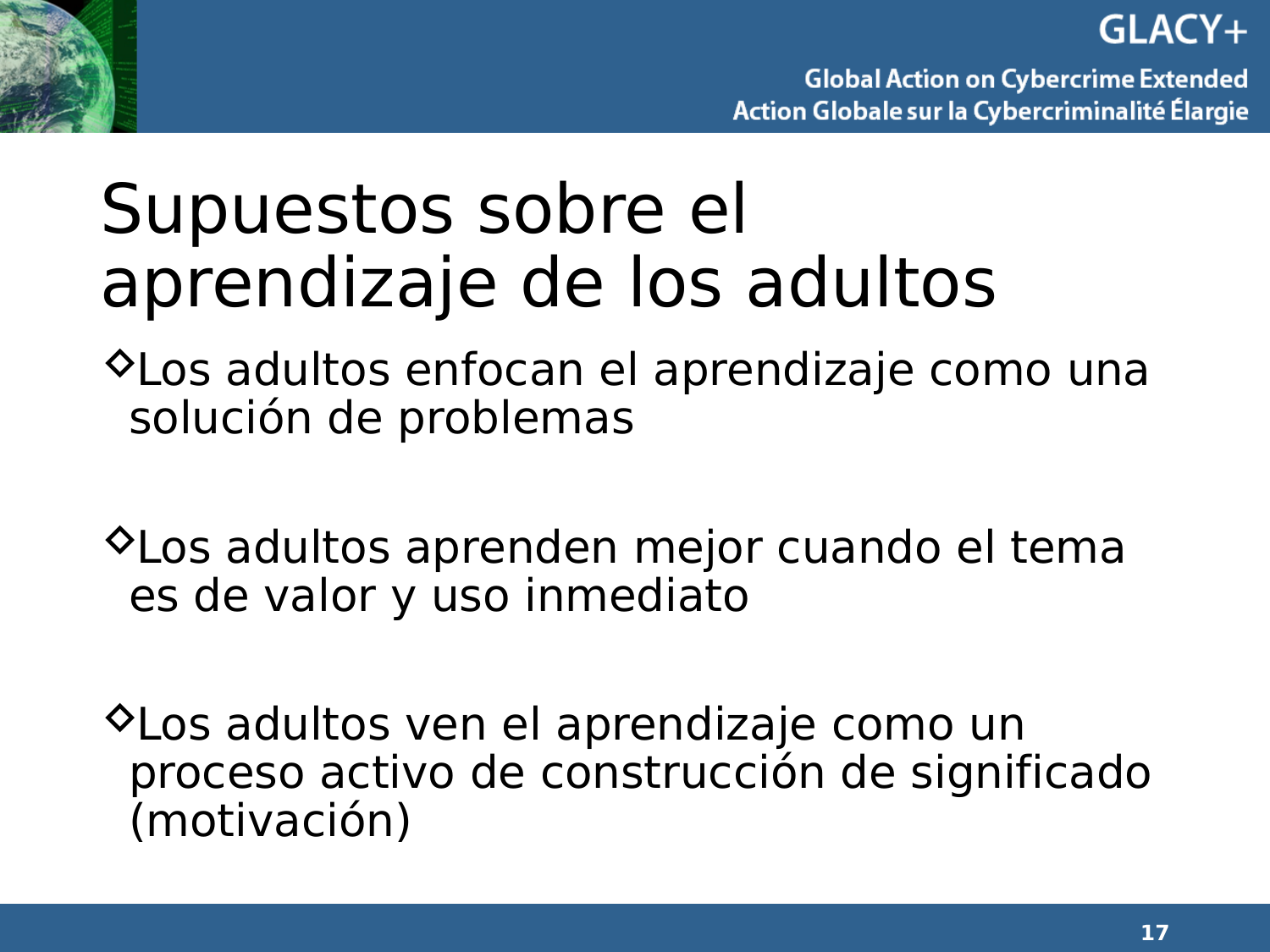

# Supuestos sobre el aprendizaje de los adultos
Los adultos enfocan el aprendizaje como una solución de problemas

Los adultos aprenden mejor cuando el tema es de valor y uso inmediato

Los adultos ven el aprendizaje como un proceso activo de construcción de significado (motivación)

17